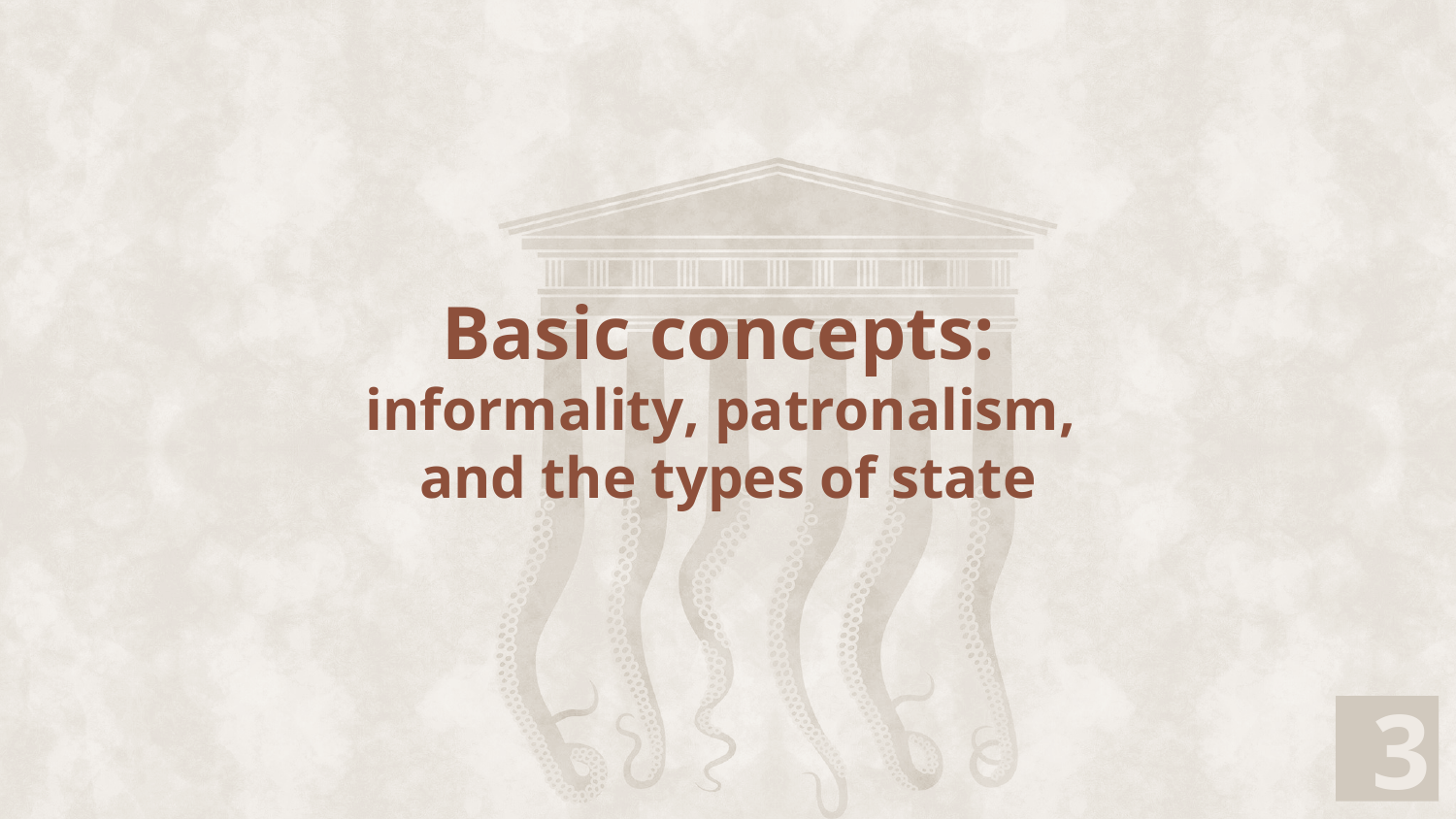

Basic concepts:
informality, patronalism,
and the types of state
3